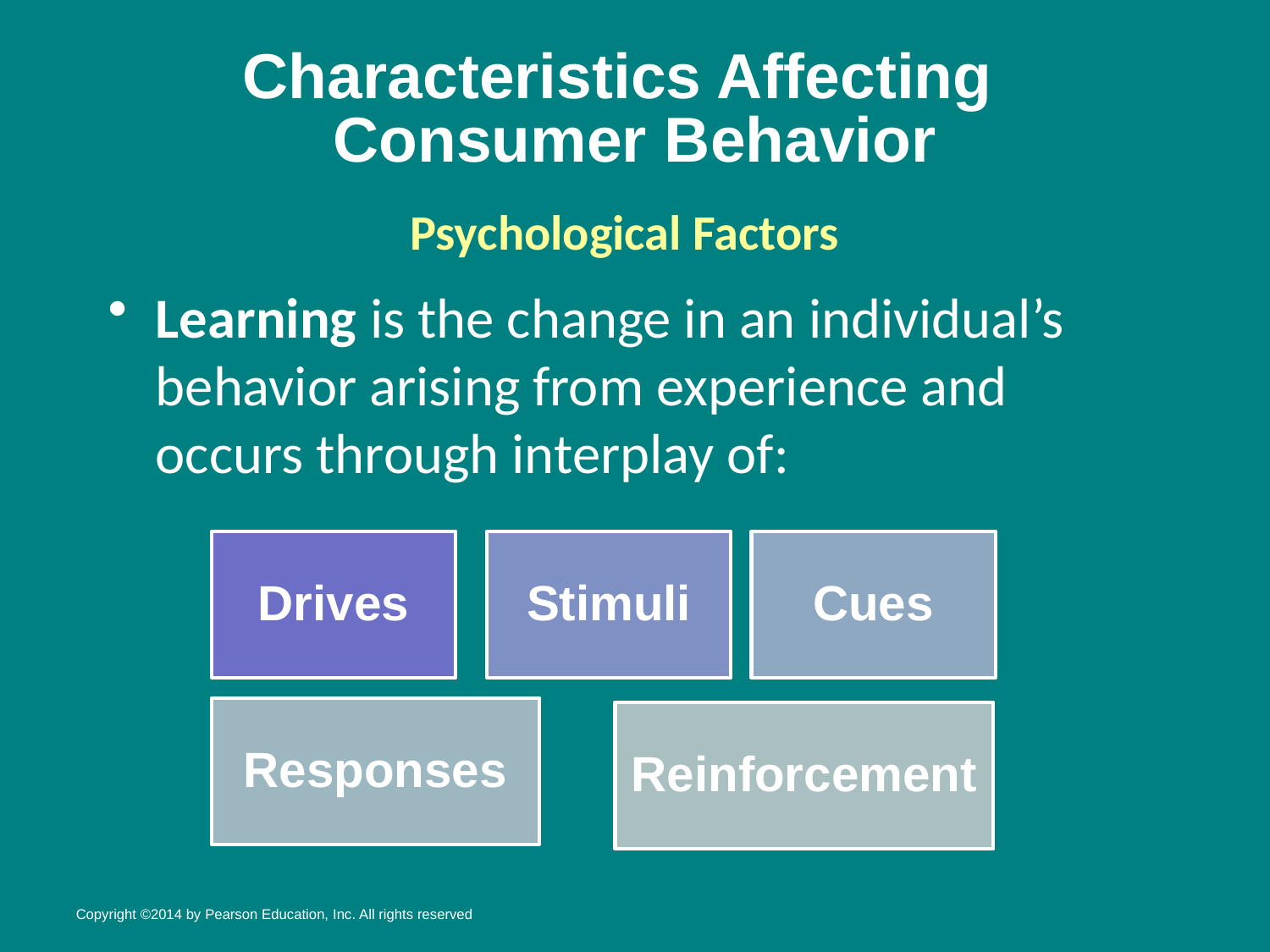

# Characteristics Affecting   Consumer Behavior
Psychological Factors

Learning is the change in an individual’s behavior arising from experience and occurs through interplay of:

Drives
Stimuli
Cues
Responses
Reinforcement
Copyright ©2014 by Pearson Education, Inc. All rights reserved